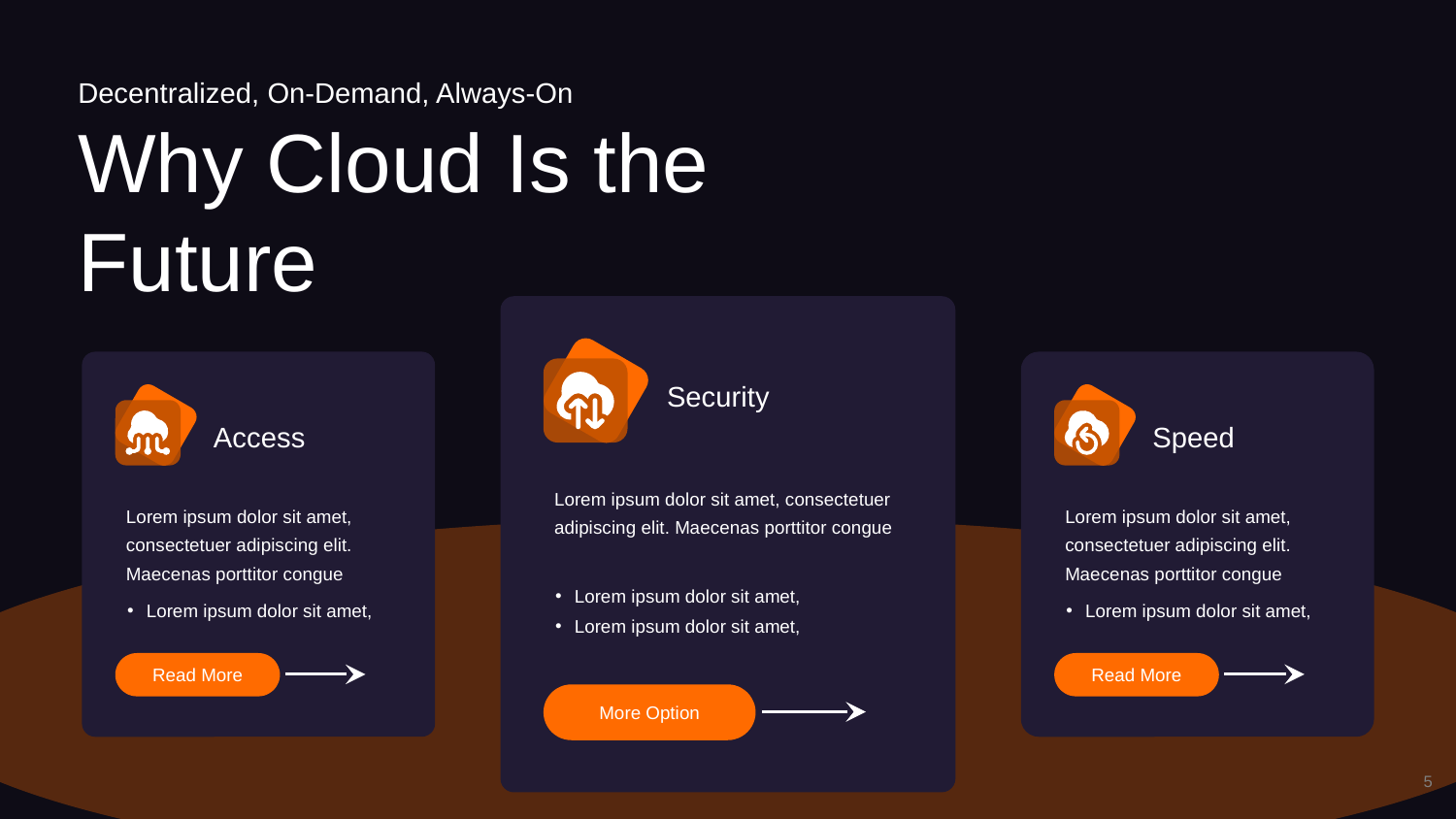

Decentralized, On-Demand, Always-On
Why Cloud Is the Future

Security
Lorem ipsum dolor sit amet, consectetuer adipiscing elit. Maecenas porttitor congue
Lorem ipsum dolor sit amet,
Lorem ipsum dolor sit amet,

More Option

Access
Lorem ipsum dolor sit amet, consectetuer adipiscing elit. Maecenas porttitor congue
Lorem ipsum dolor sit amet,

Read More

Speed
Lorem ipsum dolor sit amet, consectetuer adipiscing elit. Maecenas porttitor congue
Lorem ipsum dolor sit amet,

Read More